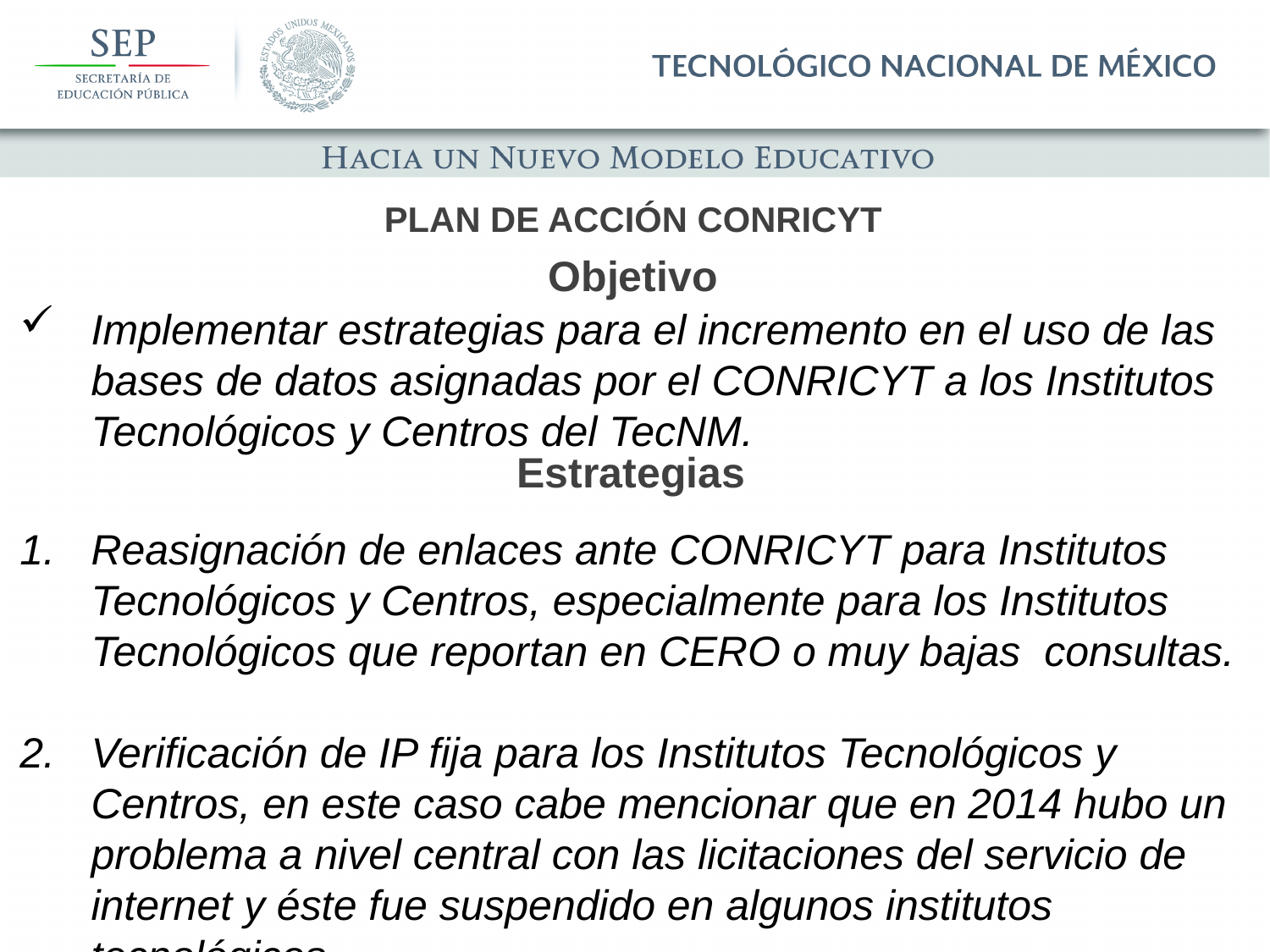

PLAN DE ACCIÓN CONRICYT
Objetivo
Implementar estrategias para el incremento en el uso de las bases de datos asignadas por el CONRICYT a los Institutos Tecnológicos y Centros del TecNM.
Estrategias
Reasignación de enlaces ante CONRICYT para Institutos Tecnológicos y Centros, especialmente para los Institutos Tecnológicos que reportan en CERO o muy bajas  consultas.

Verificación de IP fija para los Institutos Tecnológicos y Centros, en este caso cabe mencionar que en 2014 hubo un problema a nivel central con las licitaciones del servicio de internet y éste fue suspendido en algunos institutos tecnológicos.